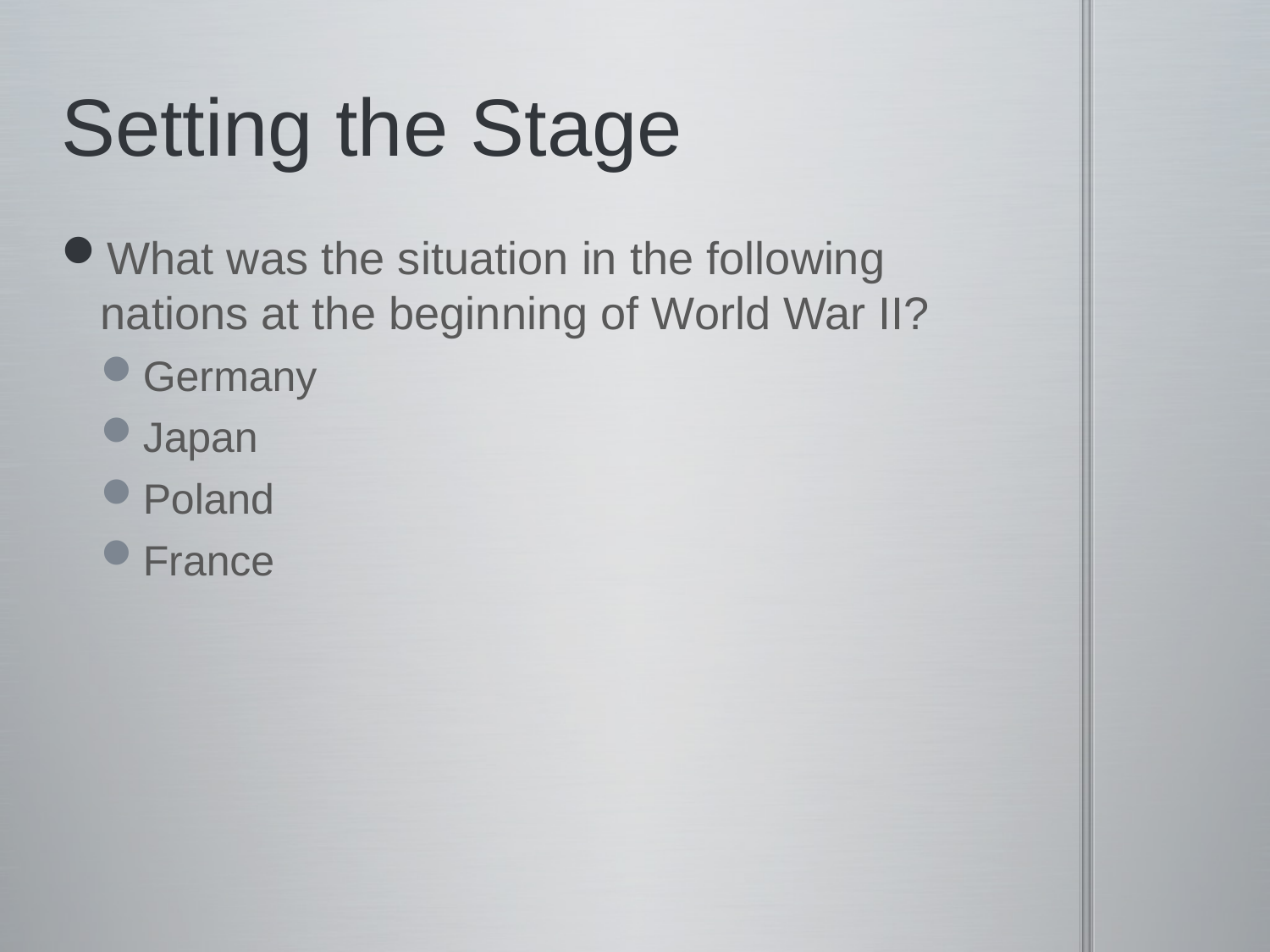

# Setting the Stage
What was the situation in the following nations at the beginning of World War II?
Germany
Japan
Poland
France